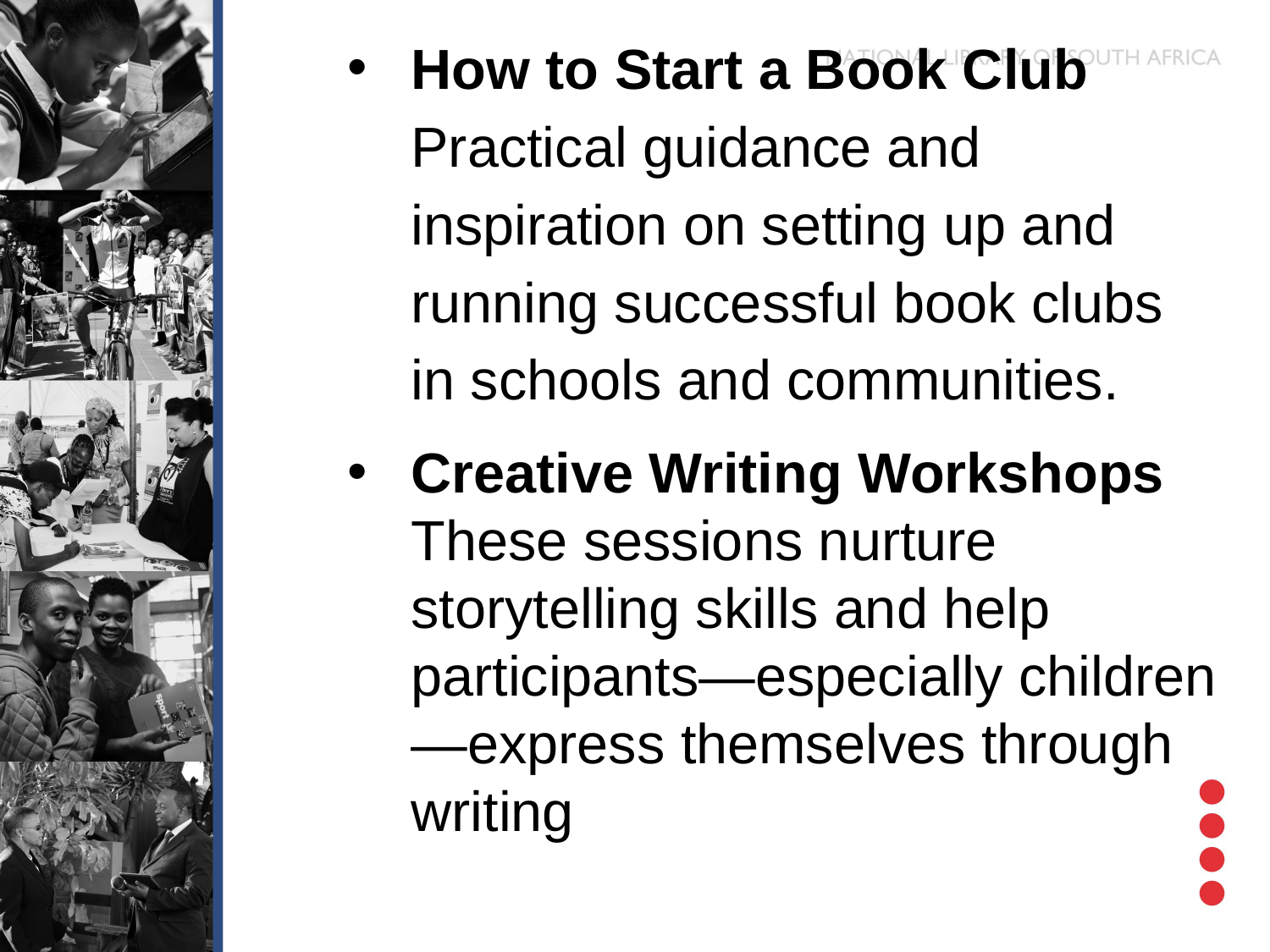

How to Start a Book Club
Practical guidance and inspiration on setting up and running successful book clubs in schools and communities.
Creative Writing Workshops
These sessions nurture storytelling skills and help participants—especially children—express themselves through writing